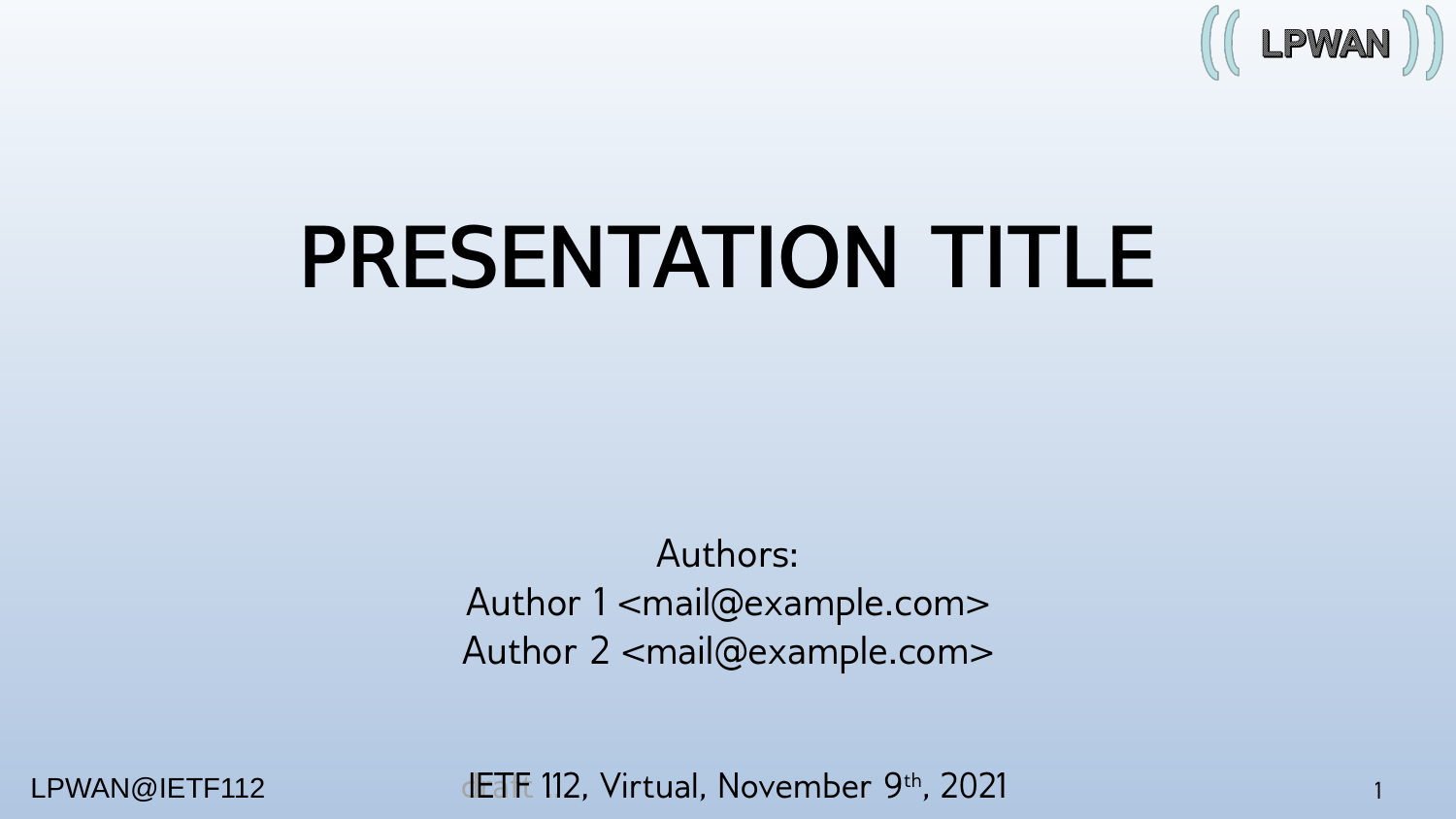

PRESENTATION TITLE
Authors:
Author 1 <mail@example.com>
Author 2 <mail@example.com>

IETF 112, Virtual, November 9th, 2021
1